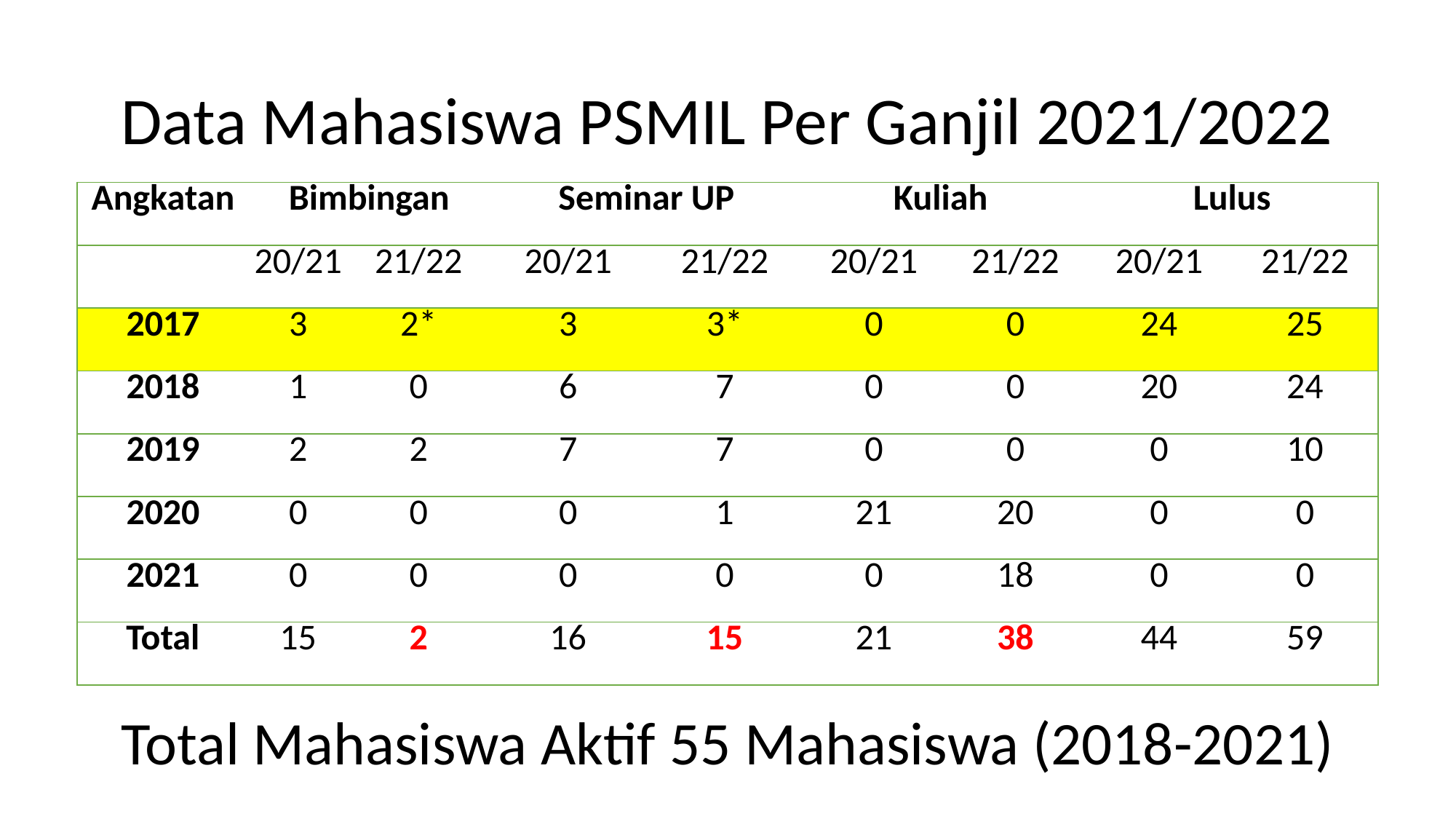

# Data Mahasiswa PSMIL Per Ganjil 2021/2022
| Angkatan | Bimbingan |  | Seminar UP |  | Kuliah |  | Lulus |  |
| --- | --- | --- | --- | --- | --- | --- | --- | --- |
|  | 20/21 | 21/22 | 20/21 | 21/22 | 20/21 | 21/22 | 20/21 | 21/22 |
| 2017 | 3 | 2\* | 3 | 3\* | 0 | 0 | 24 | 25 |
| 2018 | 1 | 0 | 6 | 7 | 0 | 0 | 20 | 24 |
| 2019 | 2 | 2 | 7 | 7 | 0 | 0 | 0 | 10 |
| 2020 | 0 | 0 | 0 | 1 | 21 | 20 | 0 | 0 |
| 2021 | 0 | 0 | 0 | 0 | 0 | 18 | 0 | 0 |
| Total | 15 | 2 | 16 | 15 | 21 | 38 | 44 | 59 |
Total Mahasiswa Aktif 55 Mahasiswa (2018-2021)